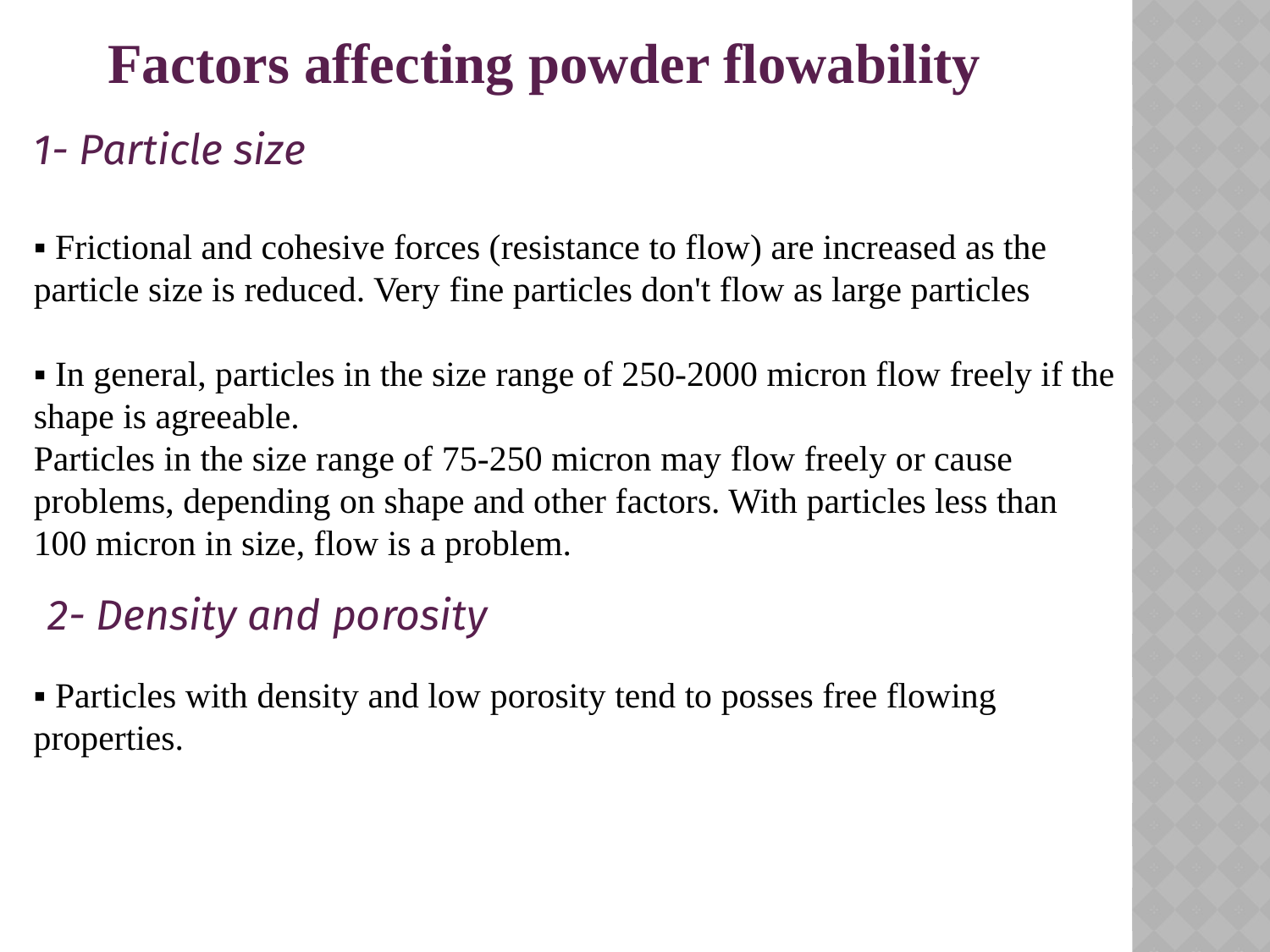

Factors affecting powder flowability

1- Particle size

▪ Frictional and cohesive forces (resistance to flow) are increased as the particle size is reduced. Very fine particles don't flow as large particles

▪ In general, particles in the size range of 250-2000 micron flow freely if the shape is agreeable.
Particles in the size range of 75-250 micron may flow freely or cause problems, depending on shape and other factors. With particles less than 100 micron in size, flow is a problem.
2- Density and porosity
▪ Particles with density and low porosity tend to posses free flowing properties.